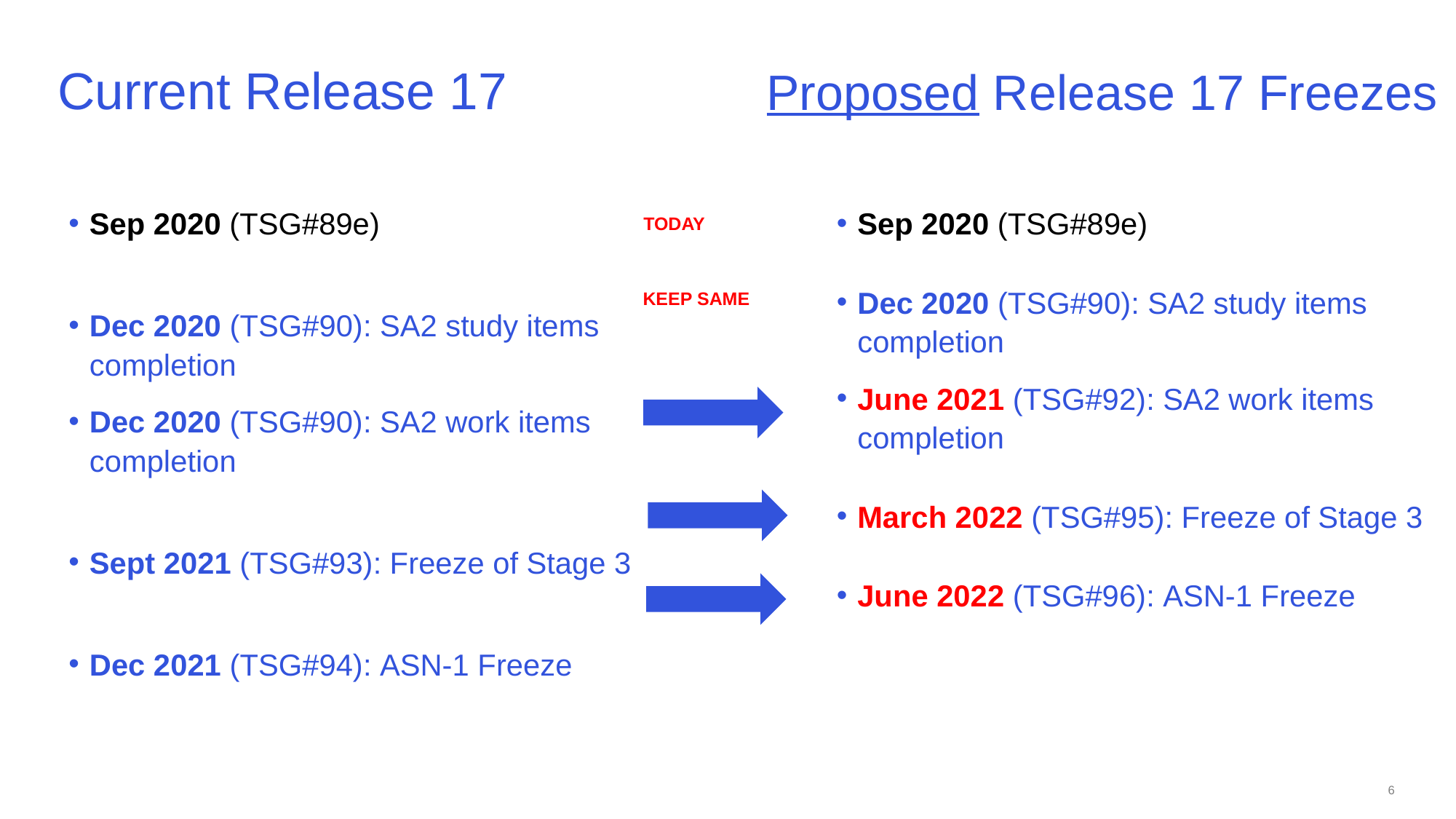

Current Release 17
# Proposed Release 17 Freezes

Sep 2020 (TSG#89e)

Dec 2020 (TSG#90): SA2 study items completion
Dec 2020 (TSG#90): SA2 work items completion

Sept 2021 (TSG#93): Freeze of Stage 3

Dec 2021 (TSG#94): ASN-1 Freeze
Sep 2020 (TSG#89e)

Dec 2020 (TSG#90): SA2 study items completion
June 2021 (TSG#92): SA2 work items completion

March 2022 (TSG#95): Freeze of Stage 3

June 2022 (TSG#96): ASN-1 Freeze
TODAY
KEEP SAME